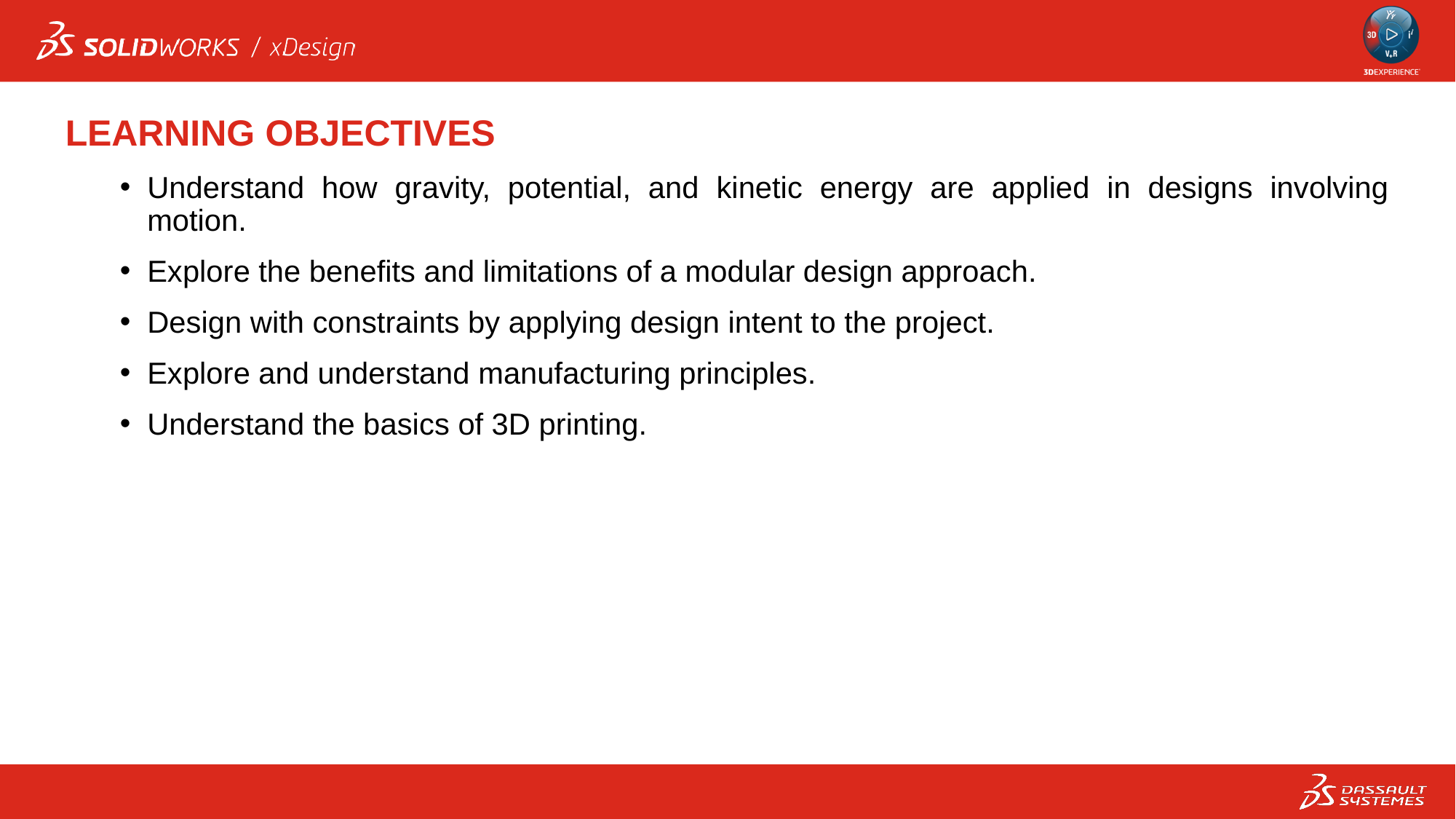

LEARNING OBJECTIVES
Understand how gravity, potential, and kinetic energy are applied in designs involving motion.
Explore the benefits and limitations of a modular design approach.
Design with constraints by applying design intent to the project.
Explore and understand manufacturing principles.
Understand the basics of 3D printing.